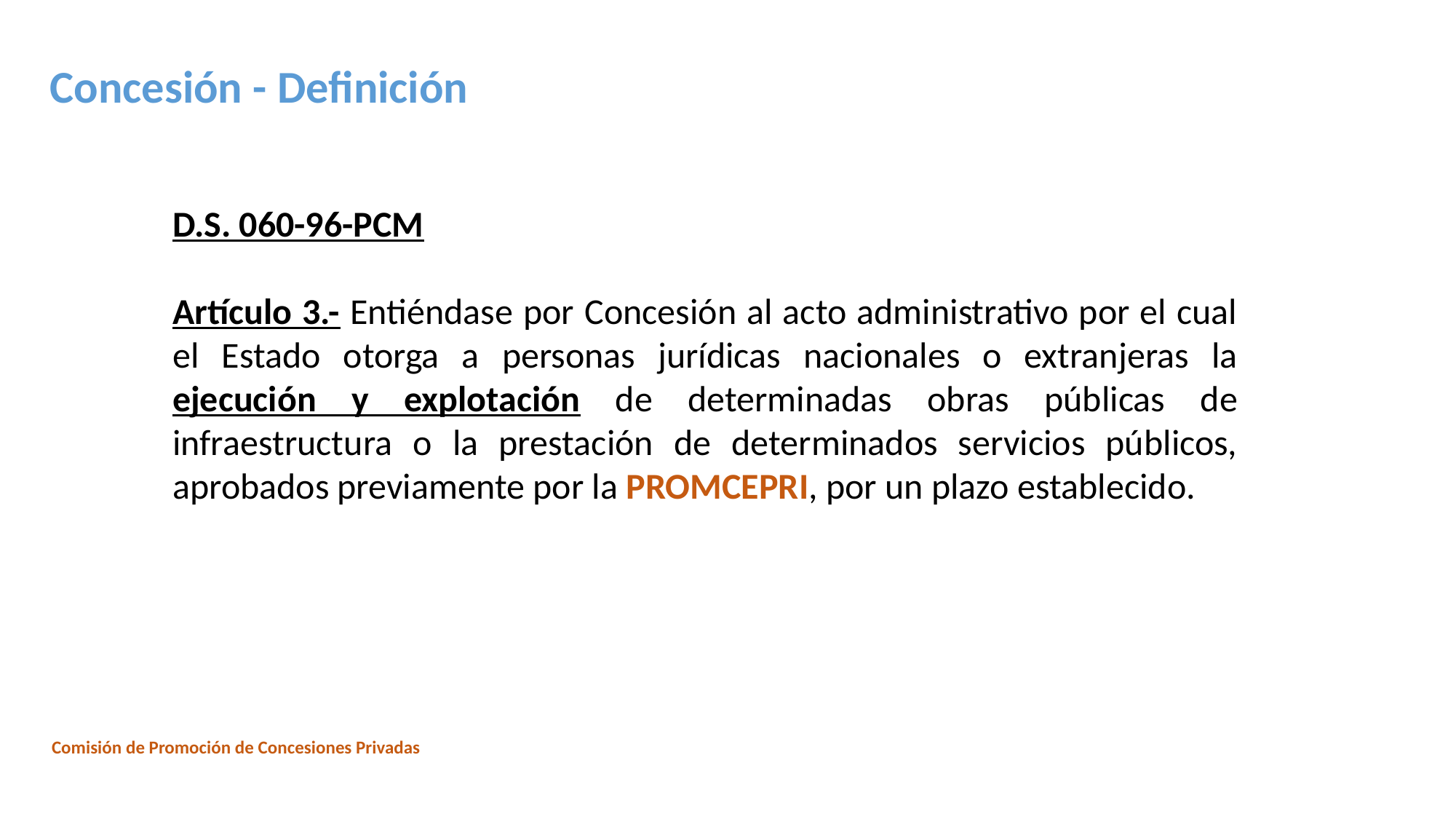

Concesión - Definición
D.S. 060-96-PCM

Artículo 3.- Entiéndase por Concesión al acto administrativo por el cual el Estado otorga a personas jurídicas nacionales o extranjeras la ejecución y explotación de determinadas obras públicas de infraestructura o la prestación de determinados servicios públicos, aprobados previamente por la PROMCEPRI, por un plazo establecido.
Comisión de Promoción de Concesiones Privadas